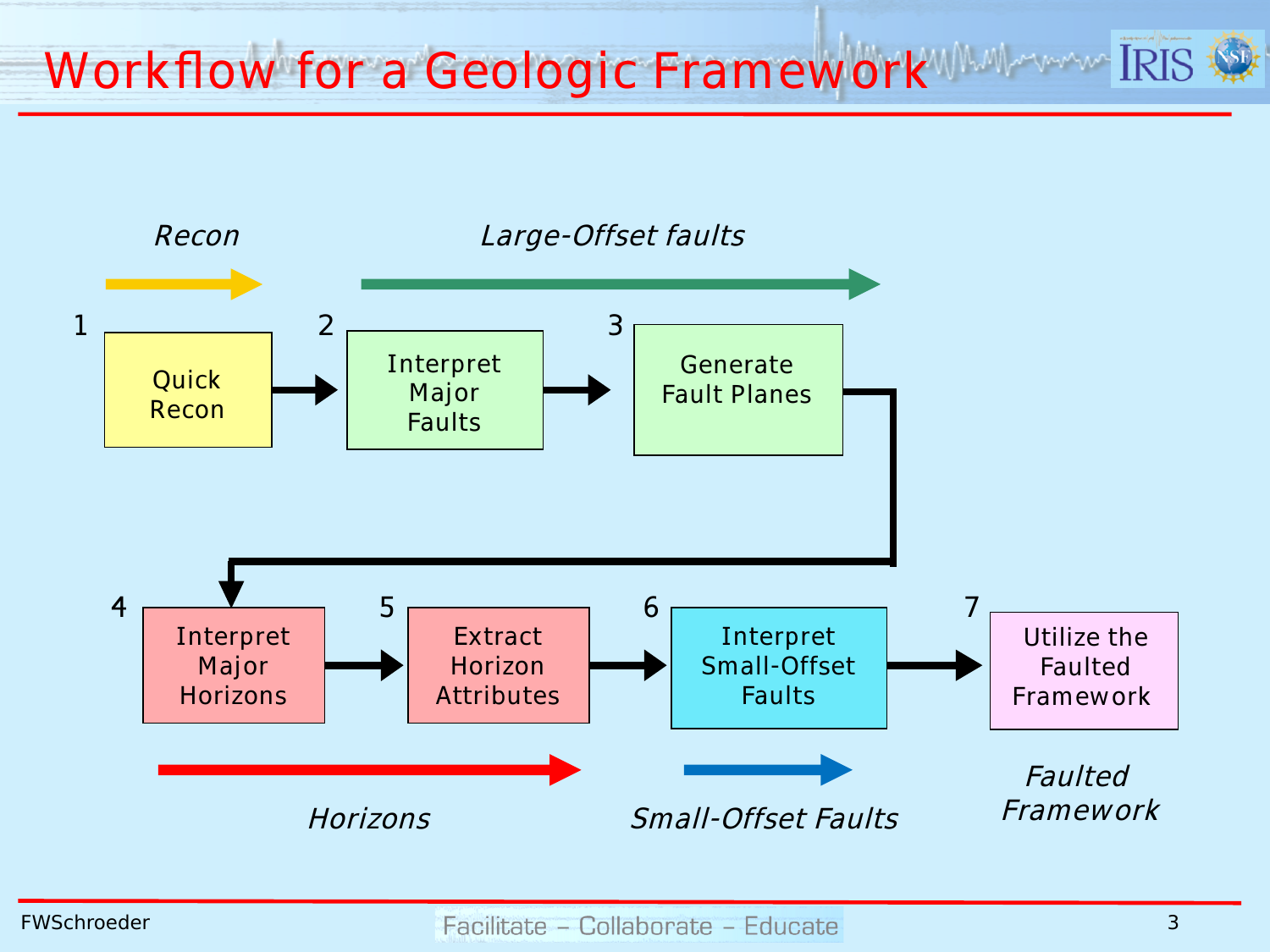

# Workflow for a Geologic Framework
Recon
Large-Offset faults

1
2
3

Generate Fault Planes

Interpret Major Faults

Quick Recon

4
5
6
7

Interpret Small-Offset Faults

Interpret Major
Horizons

Extract
Horizon
Attributes

Utilize the Faulted Framework

Faulted
Framework

Horizons
Small-Offset Faults